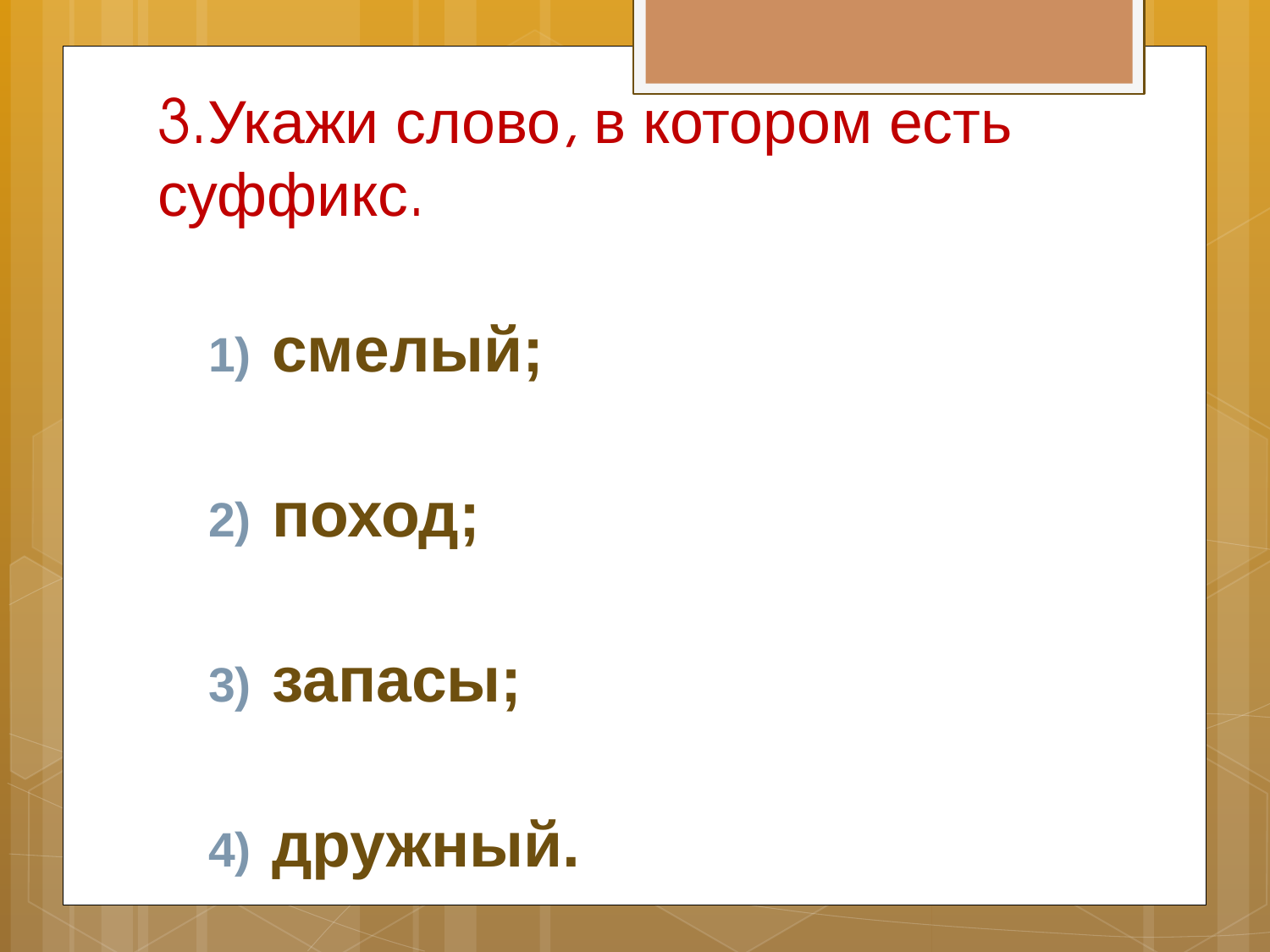

# 3.Укажи слово, в котором есть суффикс.
смелый;
поход;
запасы;
дружный.